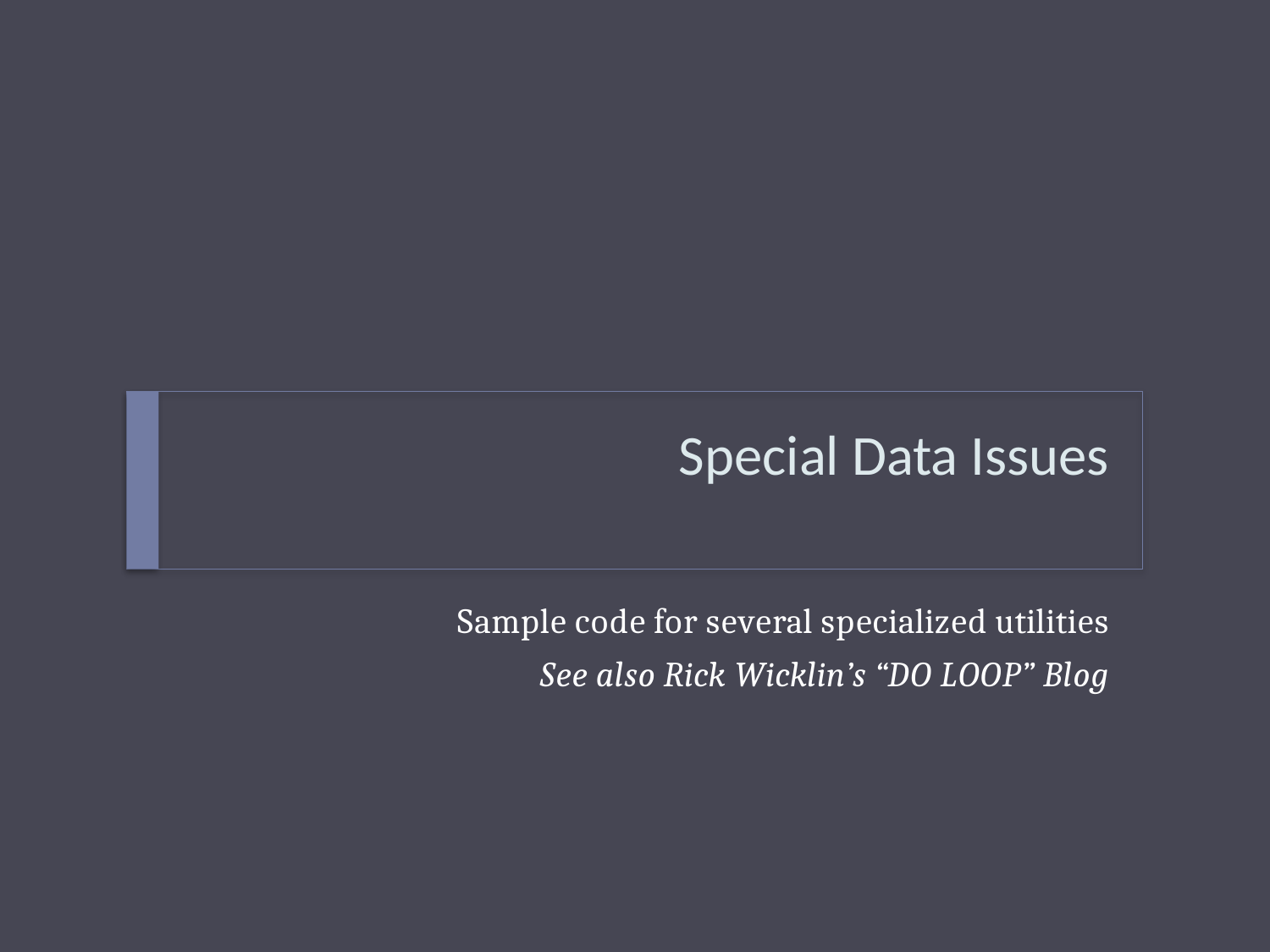

# Special Data Issues
Sample code for several specialized utilities
See also Rick Wicklin’s “DO LOOP” Blog